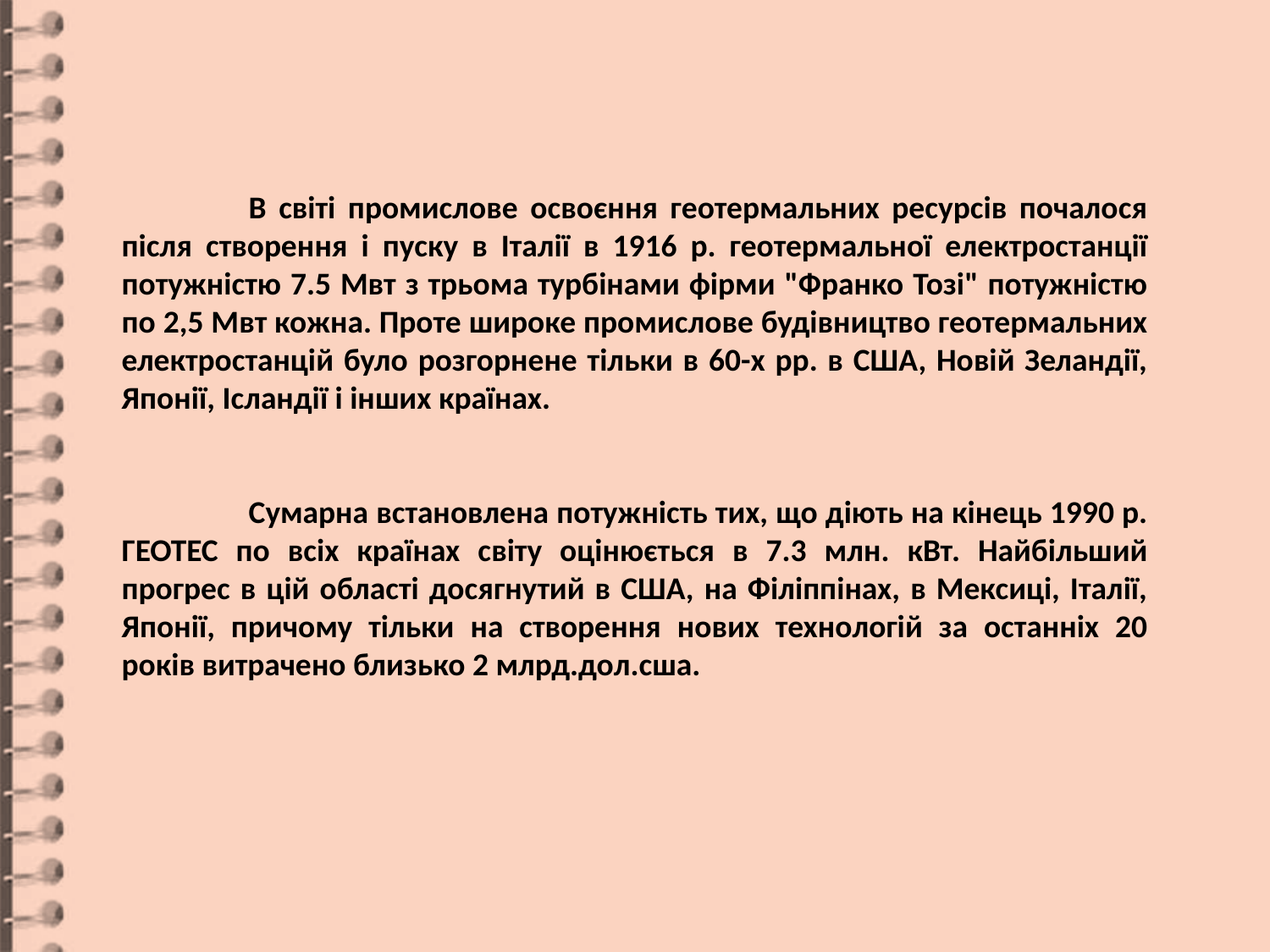

В світі промислове освоєння геотермальних ресурсів почалося після створення і пуску в Італії в 1916 р. геотермальної електростанції потужністю 7.5 Мвт з трьома турбінами фірми "Франко Тозі" потужністю по 2,5 Мвт кожна. Проте широке промислове будівництво геотермальних електростанцій було розгорнене тільки в 60-х рр. в США, Новій Зеландії, Японії, Ісландії і інших країнах.

	Сумарна встановлена потужність тих, що діють на кінець 1990 р. ГЕОТЕС по всіх країнах світу оцінюється в 7.3 млн. кВт. Найбільший прогрес в цій області досягнутий в США, на Філіппінах, в Мексиці, Італії, Японії, причому тільки на створення нових технологій за останніх 20 років витрачено близько 2 млрд.дол.сша.